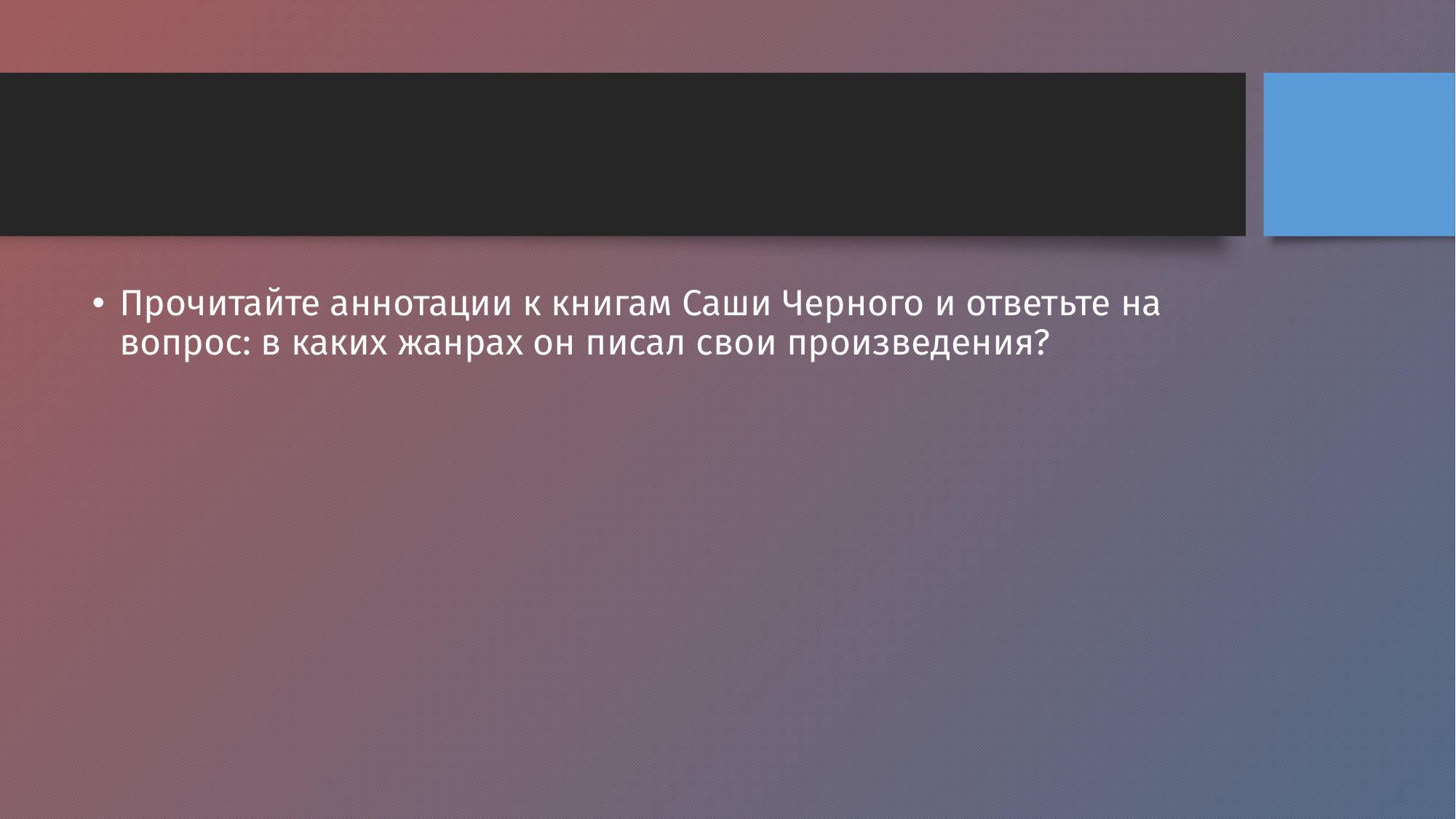

#
Прочитайте аннотации к книгам Саши Черного и ответьте на вопрос: в каких жанрах он писал свои произведения?